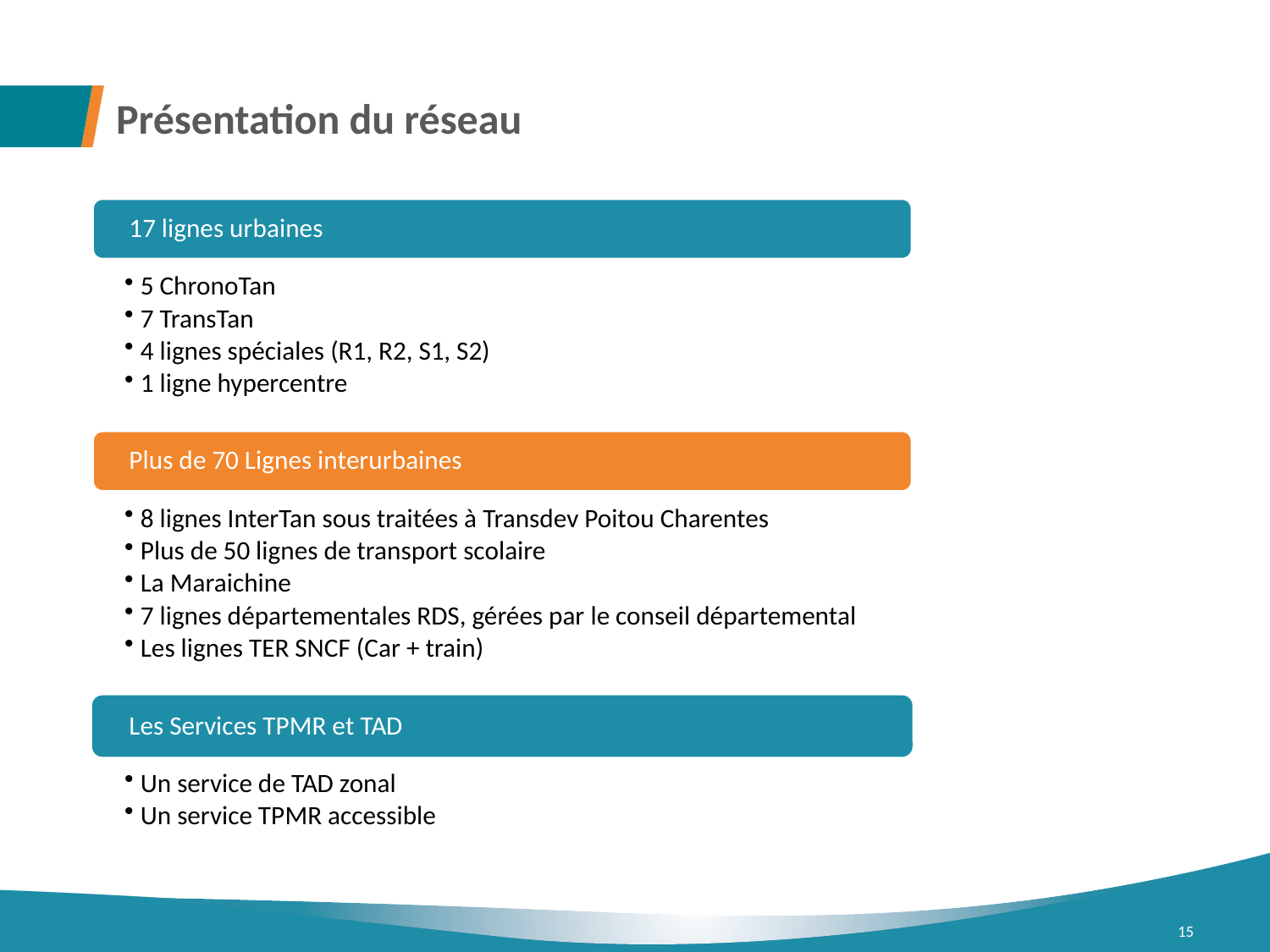

# Présentation du réseau
5 ChronoTan
7 TransTan
4 lignes spéciales (R1, R2, S1, S2)
1 ligne hypercentre
17 lignes urbaines
8 lignes InterTan sous traitées à Transdev Poitou Charentes
Plus de 50 lignes de transport scolaire
La Maraichine
7 lignes départementales RDS, gérées par le conseil départemental
Les lignes TER SNCF (Car + train)
Plus de 70 Lignes interurbaines
Un service de TAD zonal
Un service TPMR accessible
Les Services TPMR et TAD
15